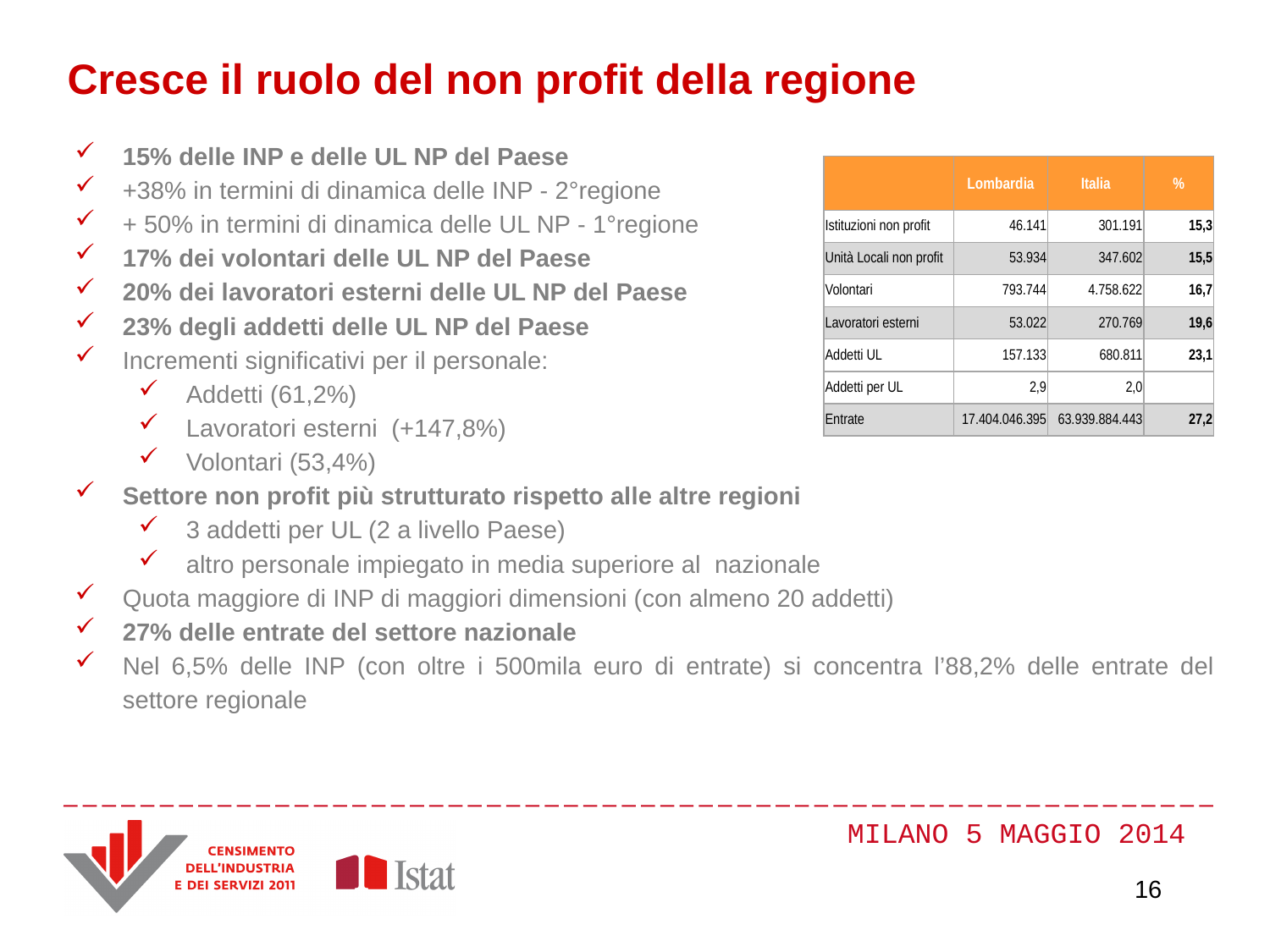

Cresce il ruolo del non profit della regione
15% delle INP e delle UL NP del Paese
+38% in termini di dinamica delle INP - 2°regione
+ 50% in termini di dinamica delle UL NP - 1°regione
17% dei volontari delle UL NP del Paese
20% dei lavoratori esterni delle UL NP del Paese
23% degli addetti delle UL NP del Paese
Incrementi significativi per il personale:
Addetti (61,2%)
Lavoratori esterni  (+147,8%)
Volontari (53,4%)
Settore non profit più strutturato rispetto alle altre regioni
3 addetti per UL (2 a livello Paese)
altro personale impiegato in media superiore al  nazionale
Quota maggiore di INP di maggiori dimensioni (con almeno 20 addetti)
27% delle entrate del settore nazionale
Nel 6,5% delle INP (con oltre i 500mila euro di entrate) si concentra l’88,2% delle entrate del settore regionale
|  | Lombardia | Italia | % |
| --- | --- | --- | --- |
| Istituzioni non profit | 46.141 | 301.191 | 15,3 |
| Unità Locali non profit | 53.934 | 347.602 | 15,5 |
| Volontari | 793.744 | 4.758.622 | 16,7 |
| Lavoratori esterni | 53.022 | 270.769 | 19,6 |
| Addetti UL | 157.133 | 680.811 | 23,1 |
| Addetti per UL | 2,9 | 2,0 |  |
| Entrate | 17.404.046.395 | 63.939.884.443 | 27,2 |
16